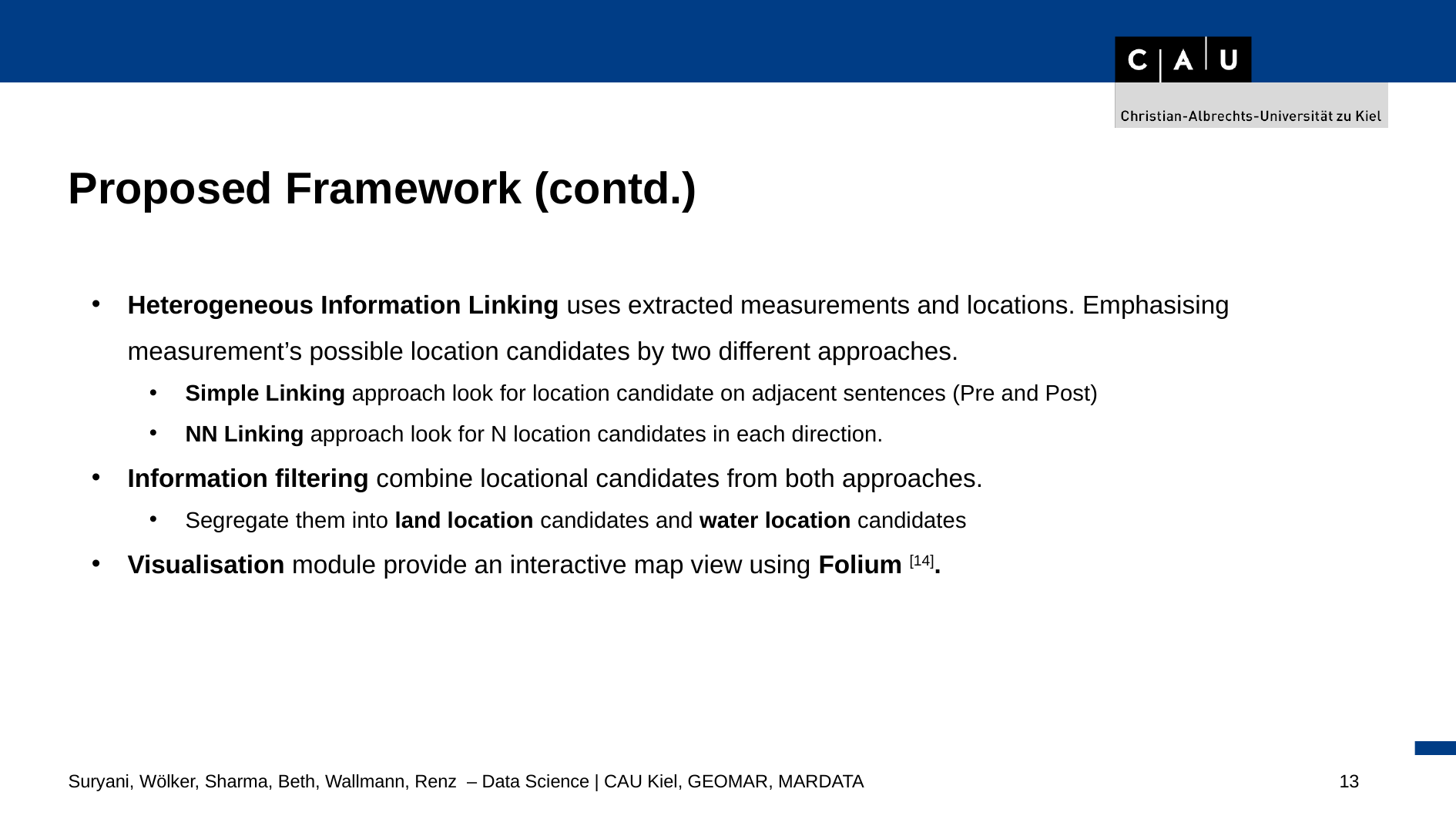

Proposed Framework (contd.)
Heterogeneous Information Linking uses extracted measurements and locations. Emphasising measurement’s possible location candidates by two different approaches.
Simple Linking approach look for location candidate on adjacent sentences (Pre and Post)
NN Linking approach look for N location candidates in each direction.
Information filtering combine locational candidates from both approaches.
Segregate them into land location candidates and water location candidates
Visualisation module provide an interactive map view using Folium [14].
Suryani, Wölker, Sharma, Beth, Wallmann, Renz  – Data Science | CAU Kiel, GEOMAR, MARDATA					13